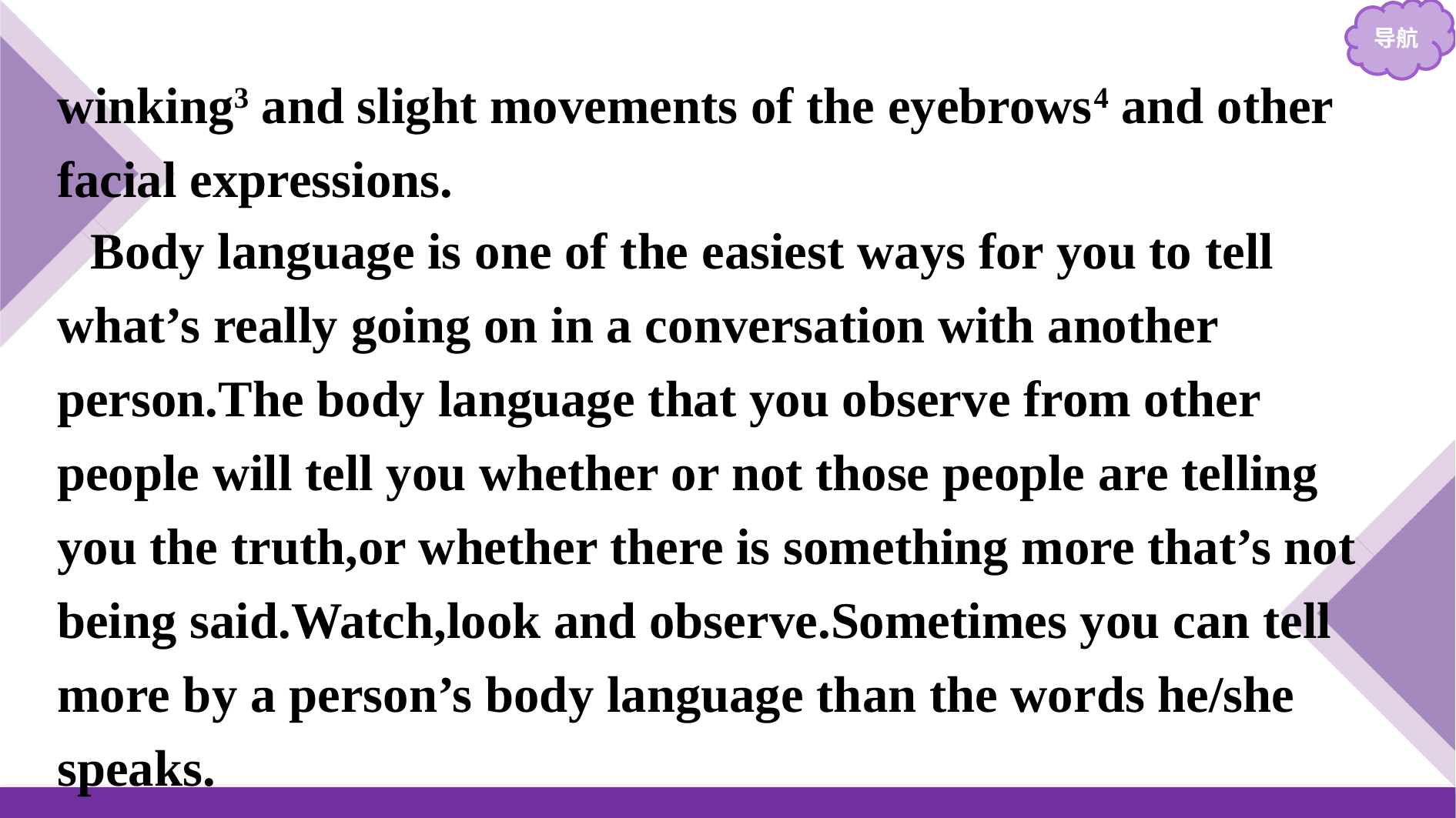

winking3 and slight movements of the eyebrows4 and other facial expressions.
Body language is one of the easiest ways for you to tell what’s really going on in a conversation with another person.The body language that you observe from other people will tell you whether or not those people are telling you the truth,or whether there is something more that’s not being said.Watch,look and observe.Sometimes you can tell more by a person’s body language than the words he/she speaks.